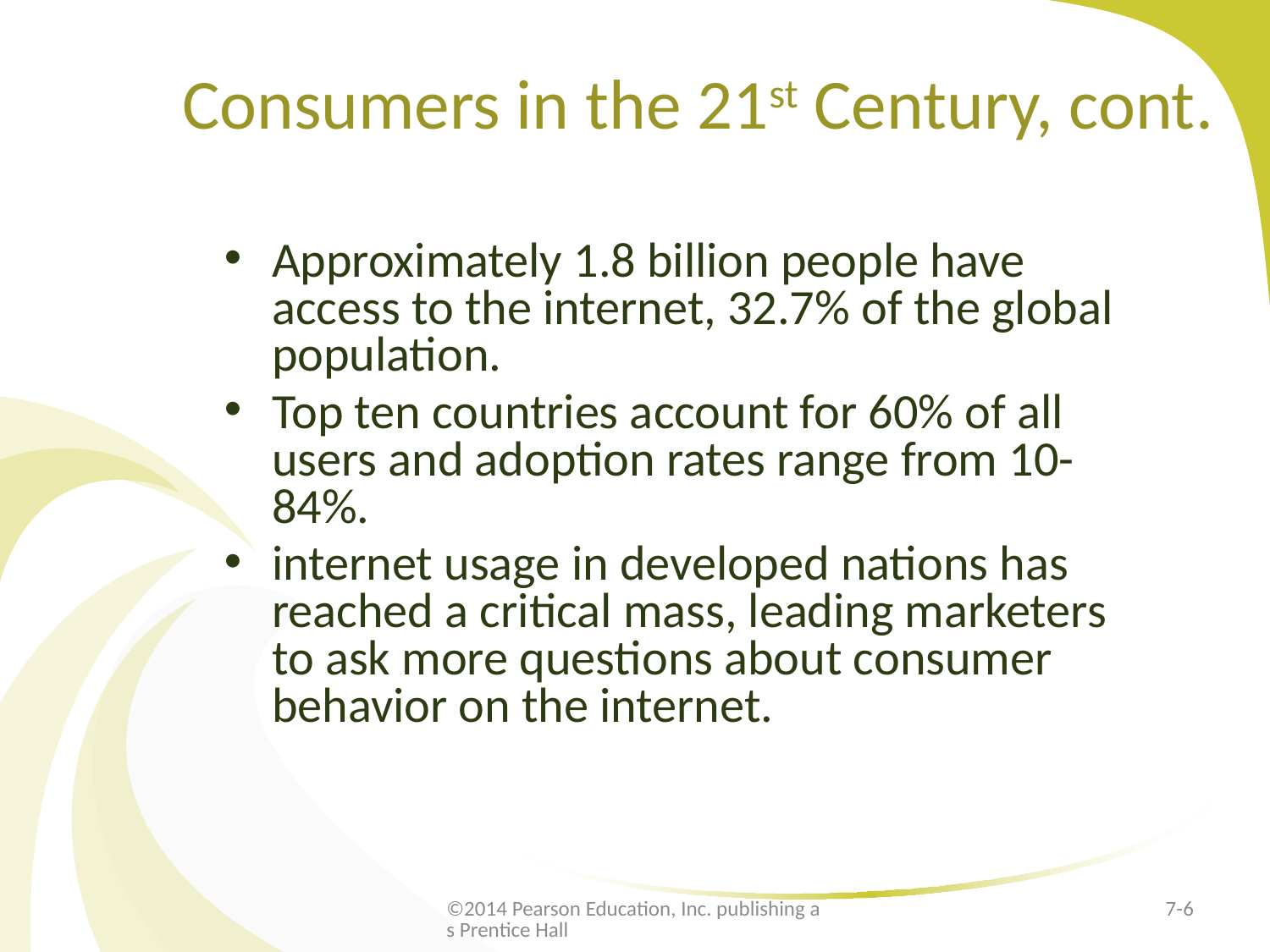

# Consumers in the 21st Century, cont.
Approximately 1.8 billion people have access to the internet, 32.7% of the global population.
Top ten countries account for 60% of all users and adoption rates range from 10-84%.
internet usage in developed nations has reached a critical mass, leading marketers to ask more questions about consumer behavior on the internet.

©2014 Pearson Education, Inc. publishing as Prentice Hall
7-6